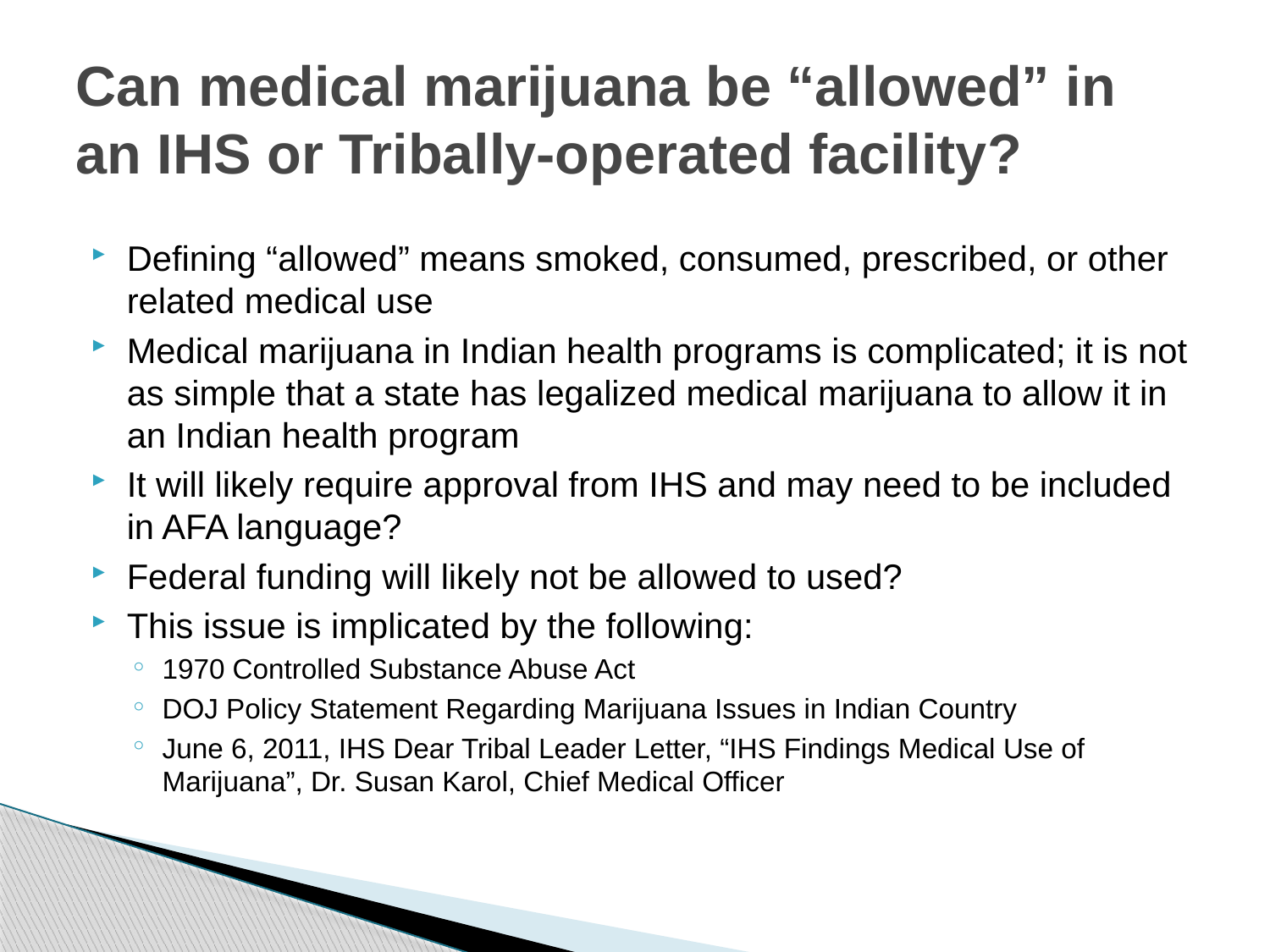

# Can medical marijuana be “allowed” in an IHS or Tribally-operated facility?
Defining “allowed” means smoked, consumed, prescribed, or other related medical use
Medical marijuana in Indian health programs is complicated; it is not as simple that a state has legalized medical marijuana to allow it in an Indian health program
It will likely require approval from IHS and may need to be included in AFA language?
Federal funding will likely not be allowed to used?
This issue is implicated by the following:
1970 Controlled Substance Abuse Act
DOJ Policy Statement Regarding Marijuana Issues in Indian Country
June 6, 2011, IHS Dear Tribal Leader Letter, “IHS Findings Medical Use of Marijuana”, Dr. Susan Karol, Chief Medical Officer